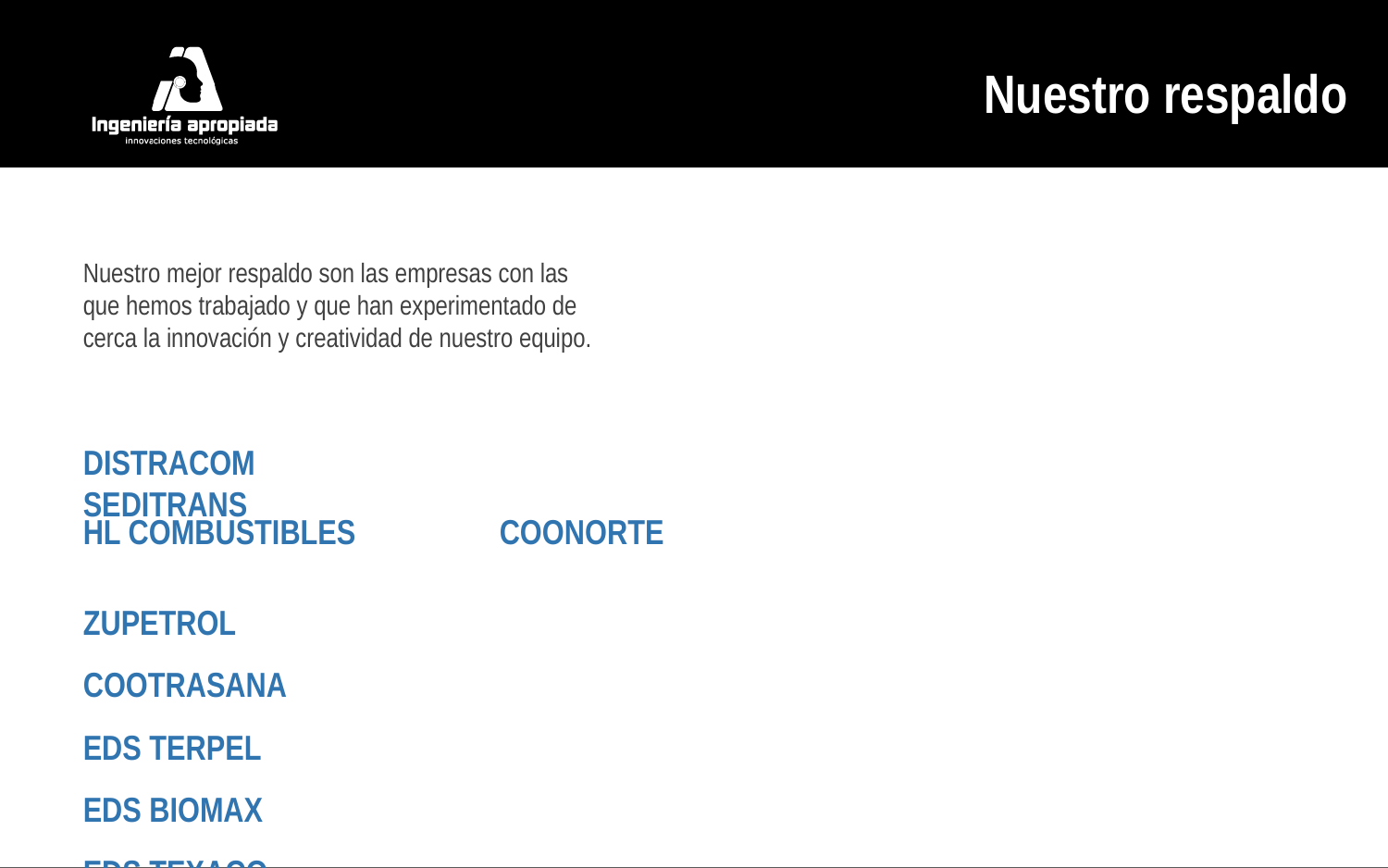

Nuestro respaldo

Nuestro mejor respaldo son las empresas con las que hemos trabajado y que han experimentado de cerca la innovación y creatividad de nuestro equipo.
DISTRACOM			SEDITRANS
HL COMBUSTIBLES		COONORTE
ZUPETROL			COOTRASANA
EDS TERPEL			EDS BIOMAX
EDS TEXACO			EDS PETROMIL